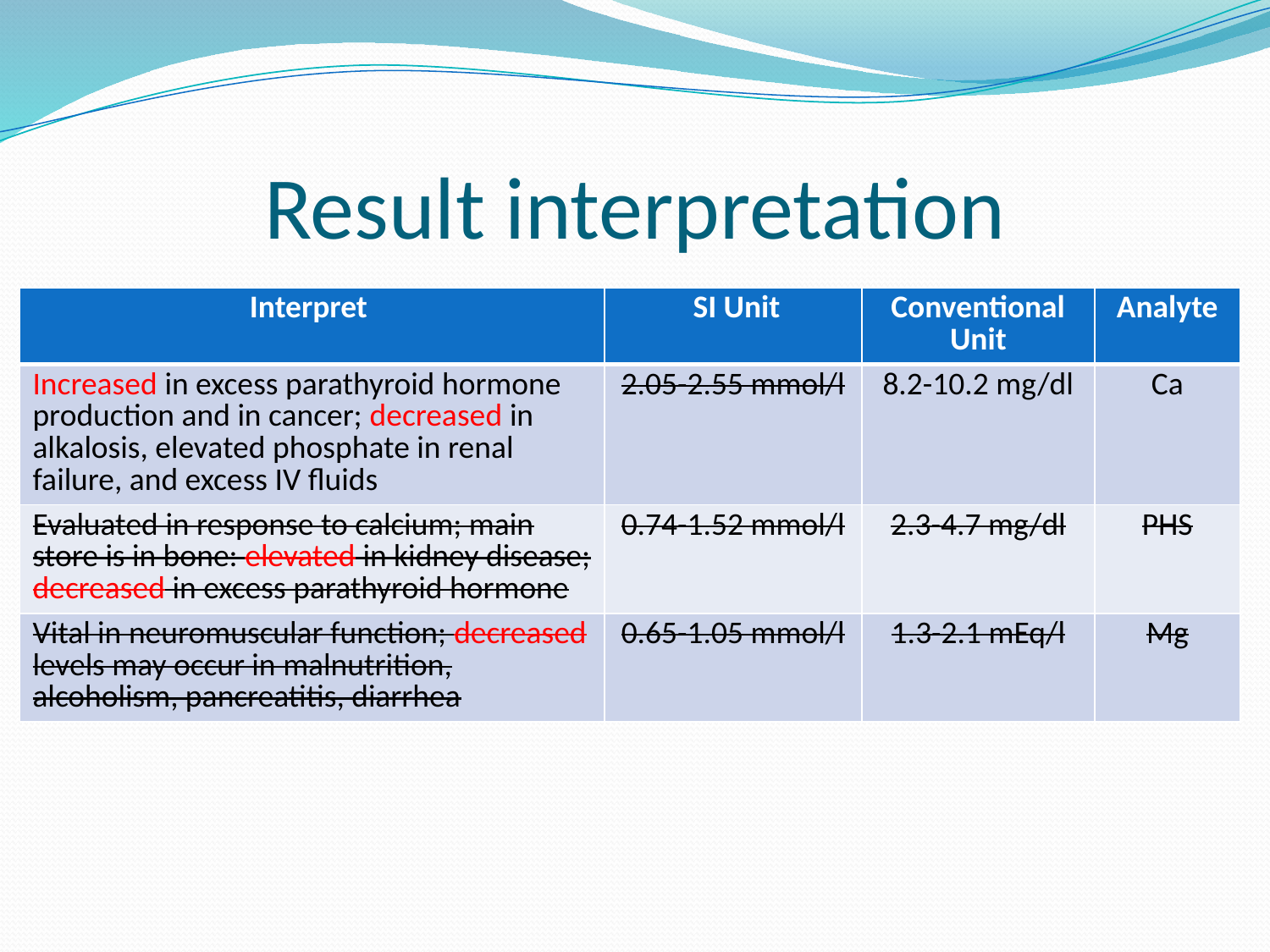

# Result interpretation
| Interpret | SI Unit | Conventional Unit | Analyte |
| --- | --- | --- | --- |
| Increased in excess parathyroid hormone production and in cancer; decreased in alkalosis, elevated phosphate in renal failure, and excess IV fluids | 2.05-2.55 mmol/l | 8.2-10.2 mg/dl | Ca |
| Evaluated in response to calcium; main store is in bone: elevated in kidney disease; decreased in excess parathyroid hormone | 0.74-1.52 mmol/l | 2.3-4.7 mg/dl | PHS |
| Vital in neuromuscular function; decreased levels may occur in malnutrition, alcoholism, pancreatitis, diarrhea | 0.65-1.05 mmol/l | 1.3-2.1 mEq/l | Mg |